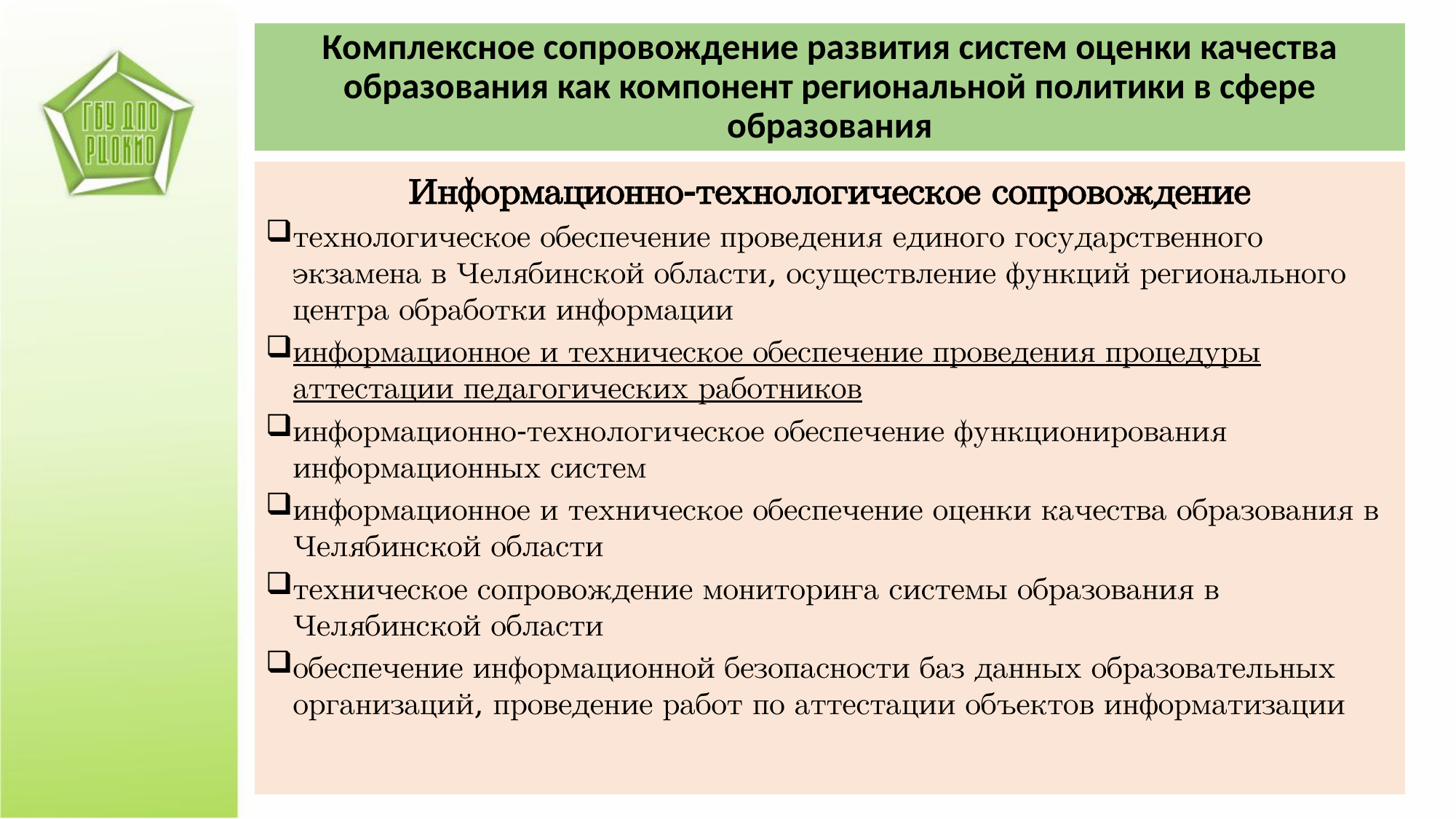

# Комплексное сопровождение развития систем оценки качества образования как компонент региональной политики в сфере образования
Информационно-технологическое сопровождение
технологическое обеспечение проведения единого государственного экзамена в Челябинской области, осуществление функций регионального центра обработки информации
информационное и техническое обеспечение проведения процедуры аттестации педагогических работников
информационно-технологическое обеспечение функционирования информационных систем
информационное и техническое обеспечение оценки качества образования в Челябинской области
техническое сопровождение мониторинга системы образования в Челябинской области
обеспечение информационной безопасности баз данных образовательных организаций, проведение работ по аттестации объектов информатизации